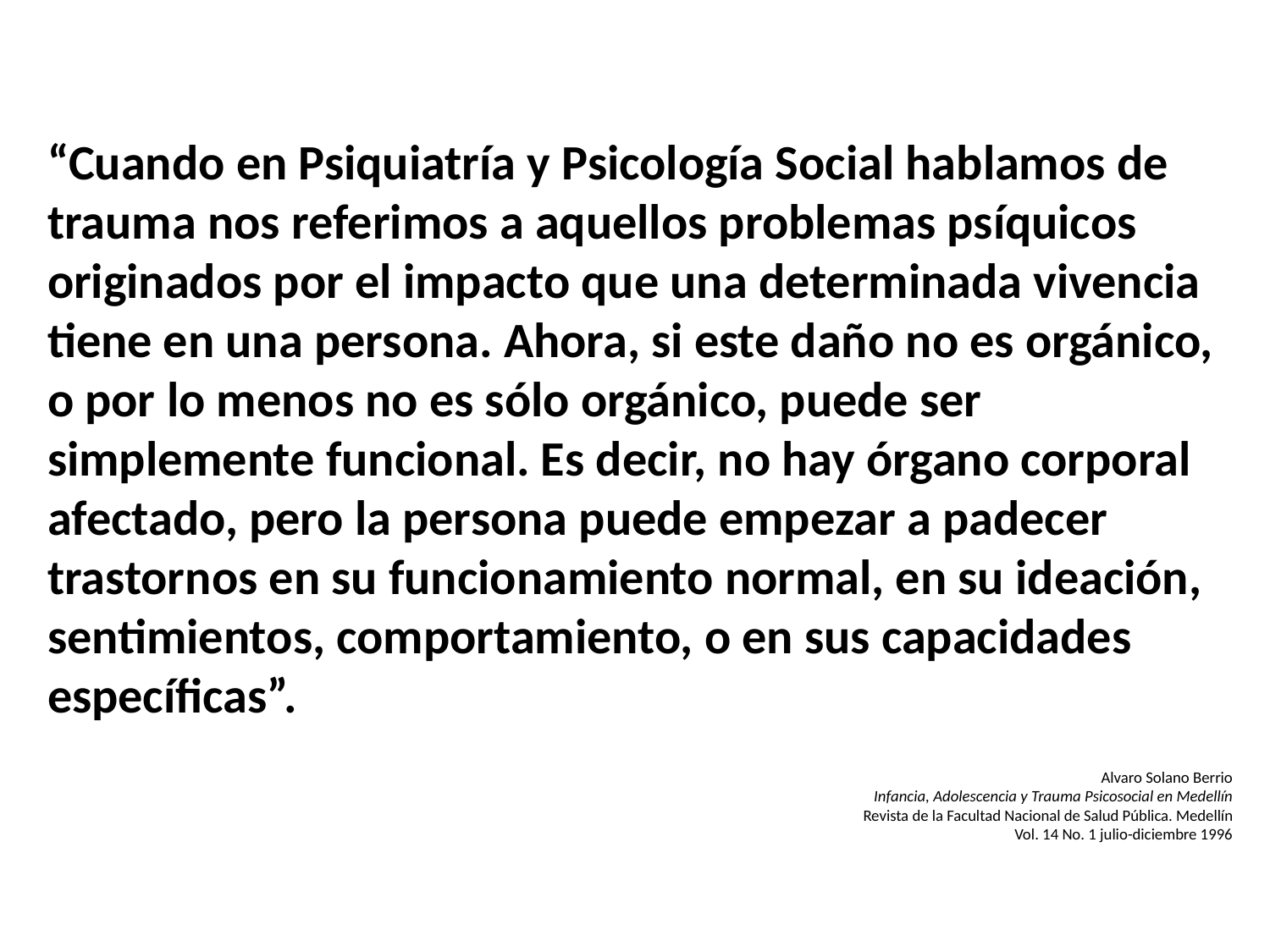

“Cuando en Psiquiatría y Psicología Social hablamos de trauma nos referimos a aquellos problemas psíquicos originados por el impacto que una determinada vivencia tiene en una persona. Ahora, si este daño no es orgánico, o por lo menos no es sólo orgánico, puede ser simplemente funcional. Es decir, no hay órgano corporal afectado, pero la persona puede empezar a padecer trastornos en su funcionamiento normal, en su ideación, sentimientos, comportamiento, o en sus capacidades específicas”.

Alvaro Solano Berrio
Infancia, Adolescencia y Trauma Psicosocial en Medellín
Revista de la Facultad Nacional de Salud Pública. Medellín
Vol. 14 No. 1 julio-diciembre 1996